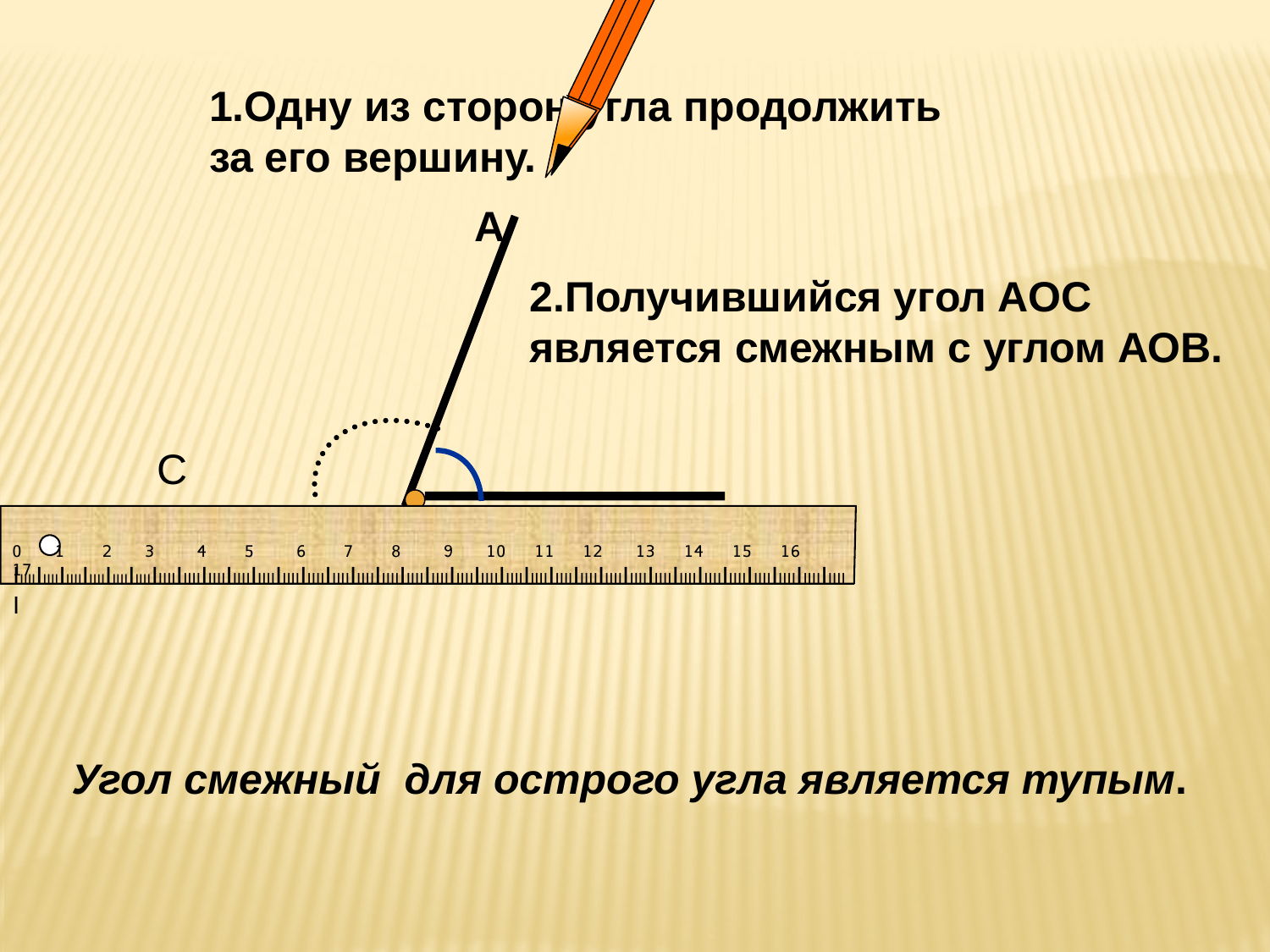

1.Одну из сторон угла продолжить
за его вершину.
А

2.Получившийся угол АОС
является смежным с углом АОВ.

     С

0       1        2       3         4        5         6        7        8         9       10      11      12       13      14      15      16      17

IIIIIIIIIIIIIIIIIIIIIIIIIIIIIIIIIIIIIIIIIIIIIIIIIIIIIIIIIIIIIIIIIIIIIIIIIIIIIIIIIIIIIIIIIIIIIIIIIIIIIIIIIIIIIIIIIIIIIIIIIIIIIIIIIIIIIIIIIIIIIIIIIIIIIIIIIIIIIIIIIIIIIIIIIII
О
В
     Угол смежный  для острого угла является тупым.